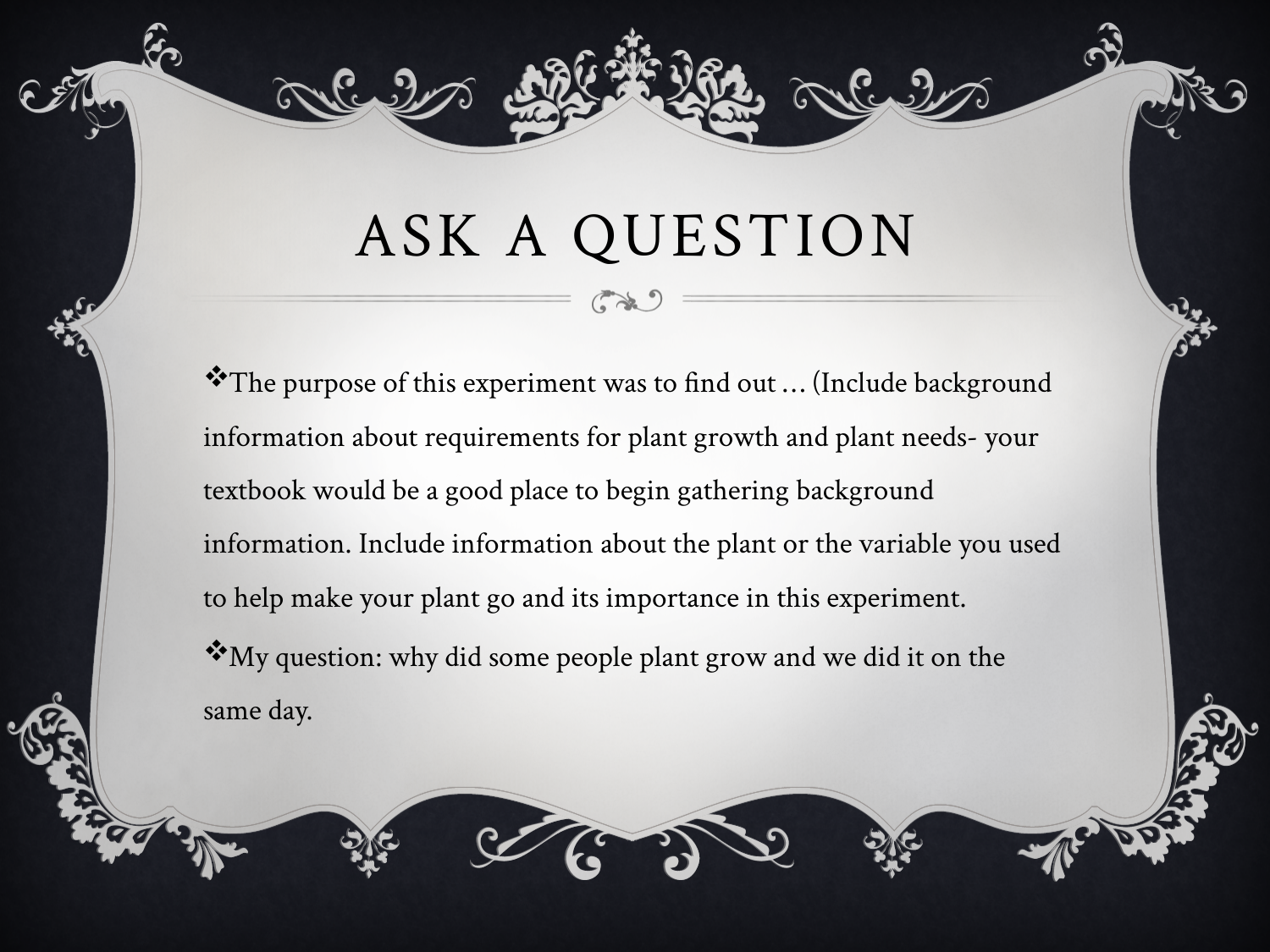

# Ask a Question
The purpose of this experiment was to find out … (Include background information about requirements for plant growth and plant needs- your textbook would be a good place to begin gathering background information. Include information about the plant or the variable you used to help make your plant go and its importance in this experiment.
My question: why did some people plant grow and we did it on the same day.